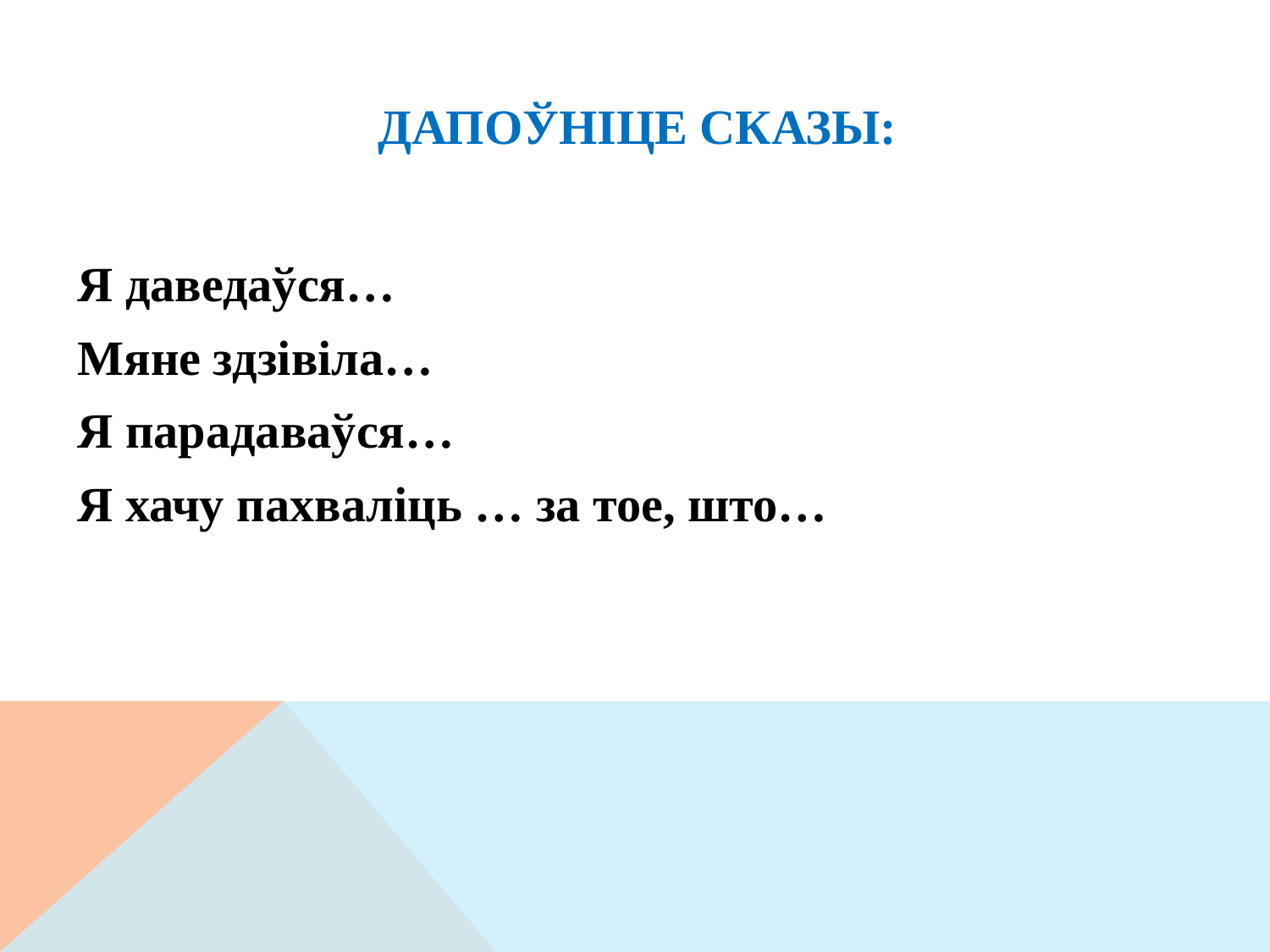

# ДАПОЎНІЦЕ СКАЗЫ:
Я даведаўся…
Мяне здзівіла…
Я парадаваўся…
Я хачу пахваліць … за тое, што…